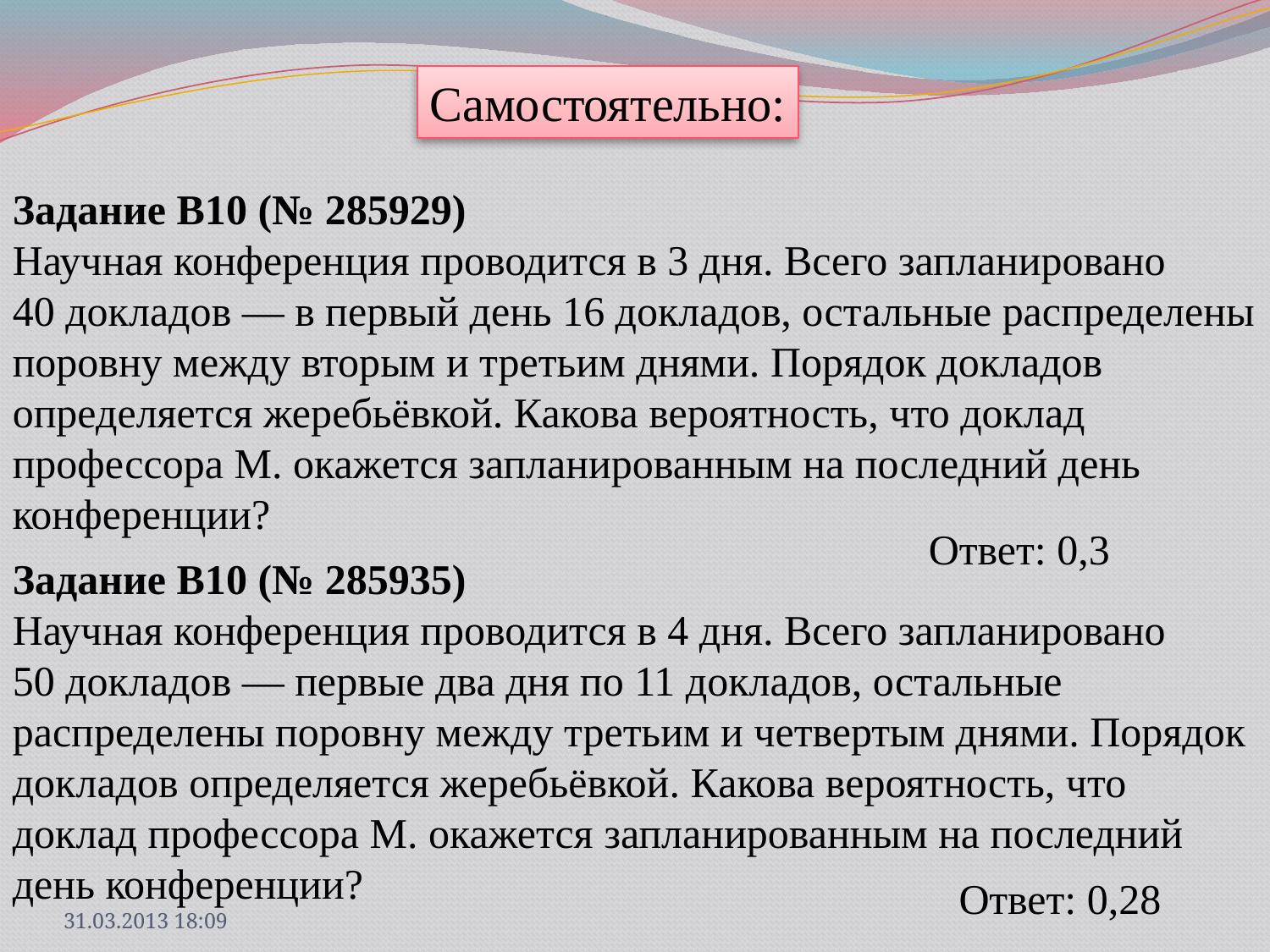

Самостоятельно:
Задание B10 (№ 285929)
Научная конференция проводится в 3 дня. Всего запланировано 40 докладов — в первый день 16 докладов, остальные распределены поровну между вторым и третьим днями. Порядок докладов определяется жеребьёвкой. Какова вероятность, что доклад профессора М. окажется запланированным на последний день конференции?
Ответ: 0,3
Задание B10 (№ 285935)
Научная конференция проводится в 4 дня. Всего запланировано 50 докладов — первые два дня по 11 докладов, остальные распределены поровну между третьим и четвертым днями. Порядок докладов определяется жеребьёвкой. Какова вероятность, что доклад профессора М. окажется запланированным на последний день конференции?
Ответ: 0,28
31.03.2013 18:09